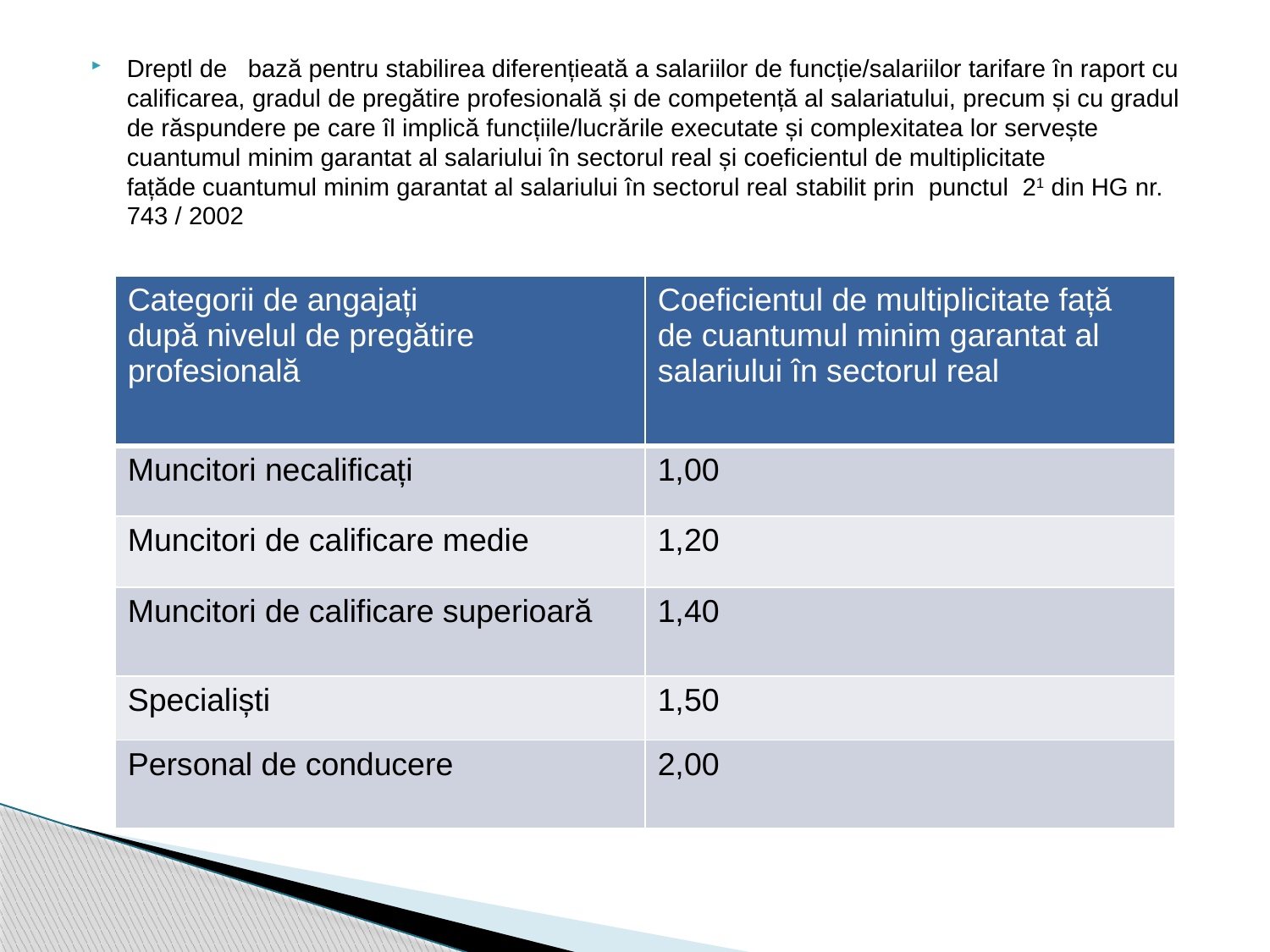

Dreptl de   bază pentru stabilirea diferențieată a salariilor de funcție/salariilor tarifare în raport cu calificarea, gradul de pregătire profesională și de competență al salariatului, precum și cu gradul de răspundere pe care îl implică funcțiile/lucrările executate și complexitatea lor servește cuantumul minim garantat al salariului în sectorul real și coeficientul de multiplicitate fațăde cuantumul minim garantat al salariului în sectorul real stabilit prin  punctul  21 din HG nr. 743 / 2002

| Categorii de angajați după nivelul de pregătire profesională | Coeficientul de multiplicitate față de cuantumul minim garantat al salariului în sectorul real |
| --- | --- |
| Muncitori necalificați | 1,00 |
| Muncitori de calificare medie | 1,20 |
| Muncitori de calificare superioară | 1,40 |
| Specialiști | 1,50 |
| Personal de conducere | 2,00 |